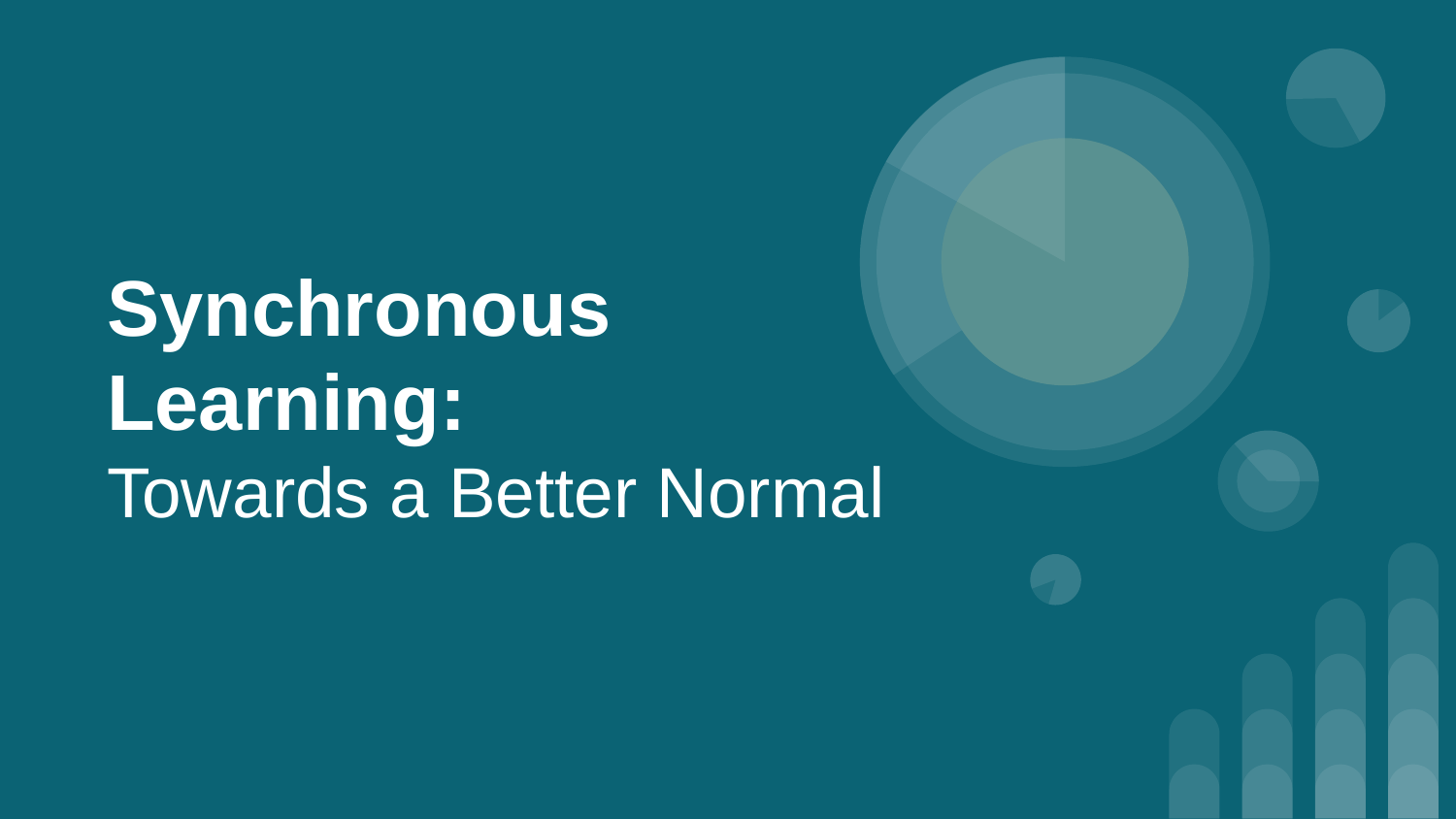

# Synchronous Learning:
Towards a Better Normal